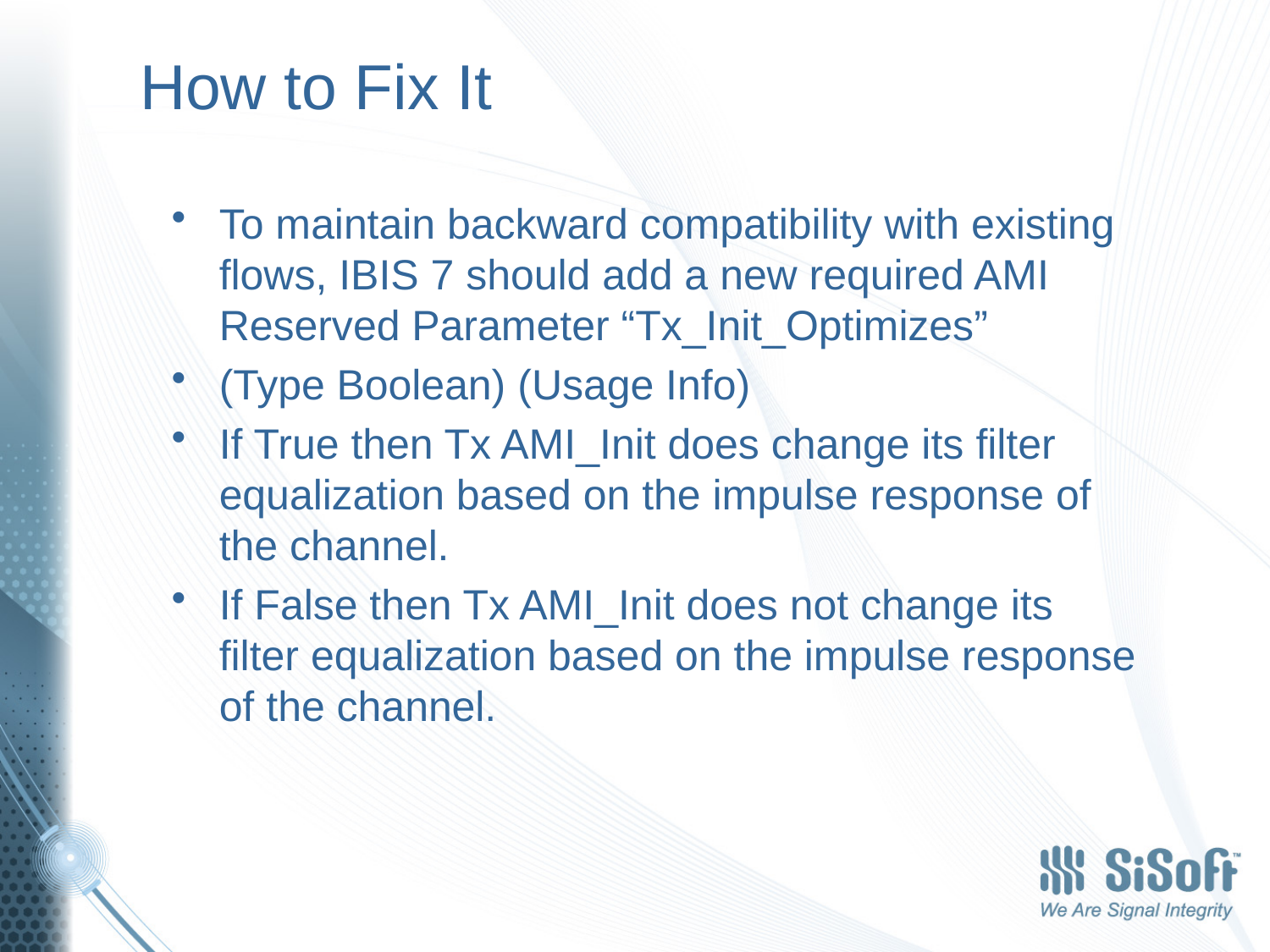

# How to Fix It
To maintain backward compatibility with existing flows, IBIS 7 should add a new required AMI Reserved Parameter “Tx_Init_Optimizes”
(Type Boolean) (Usage Info)
If True then Tx AMI_Init does change its filter equalization based on the impulse response of the channel.
If False then Tx AMI_Init does not change its filter equalization based on the impulse response of the channel.